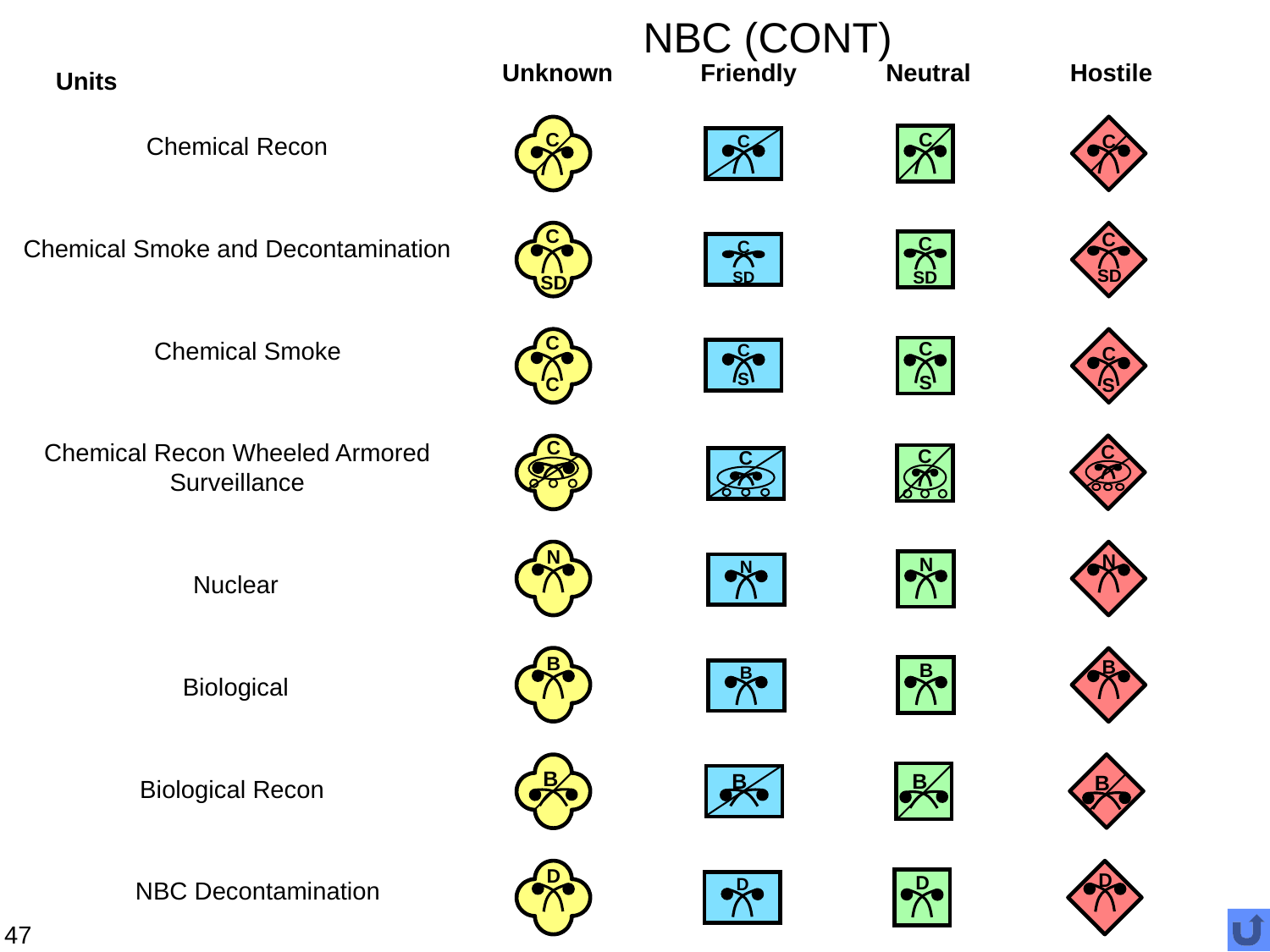

# NBC (CONT)
Unknown
Friendly
Neutral
Hostile
Units

C

C

C

C

Chemical Recon

C

SD

C

SD

C

SD
Chemical Smoke and Decontamination

C

SD

C

C

C

S
Chemical Smoke
C

S
C

S
C

C

Chemical Recon Wheeled Armored
Surveillance
C

C

N

N

N

N

Nuclear

B

B

B

B

Biological

B

B

B

B

Biological Recon

D

D

D

D

NBC Decontamination
47